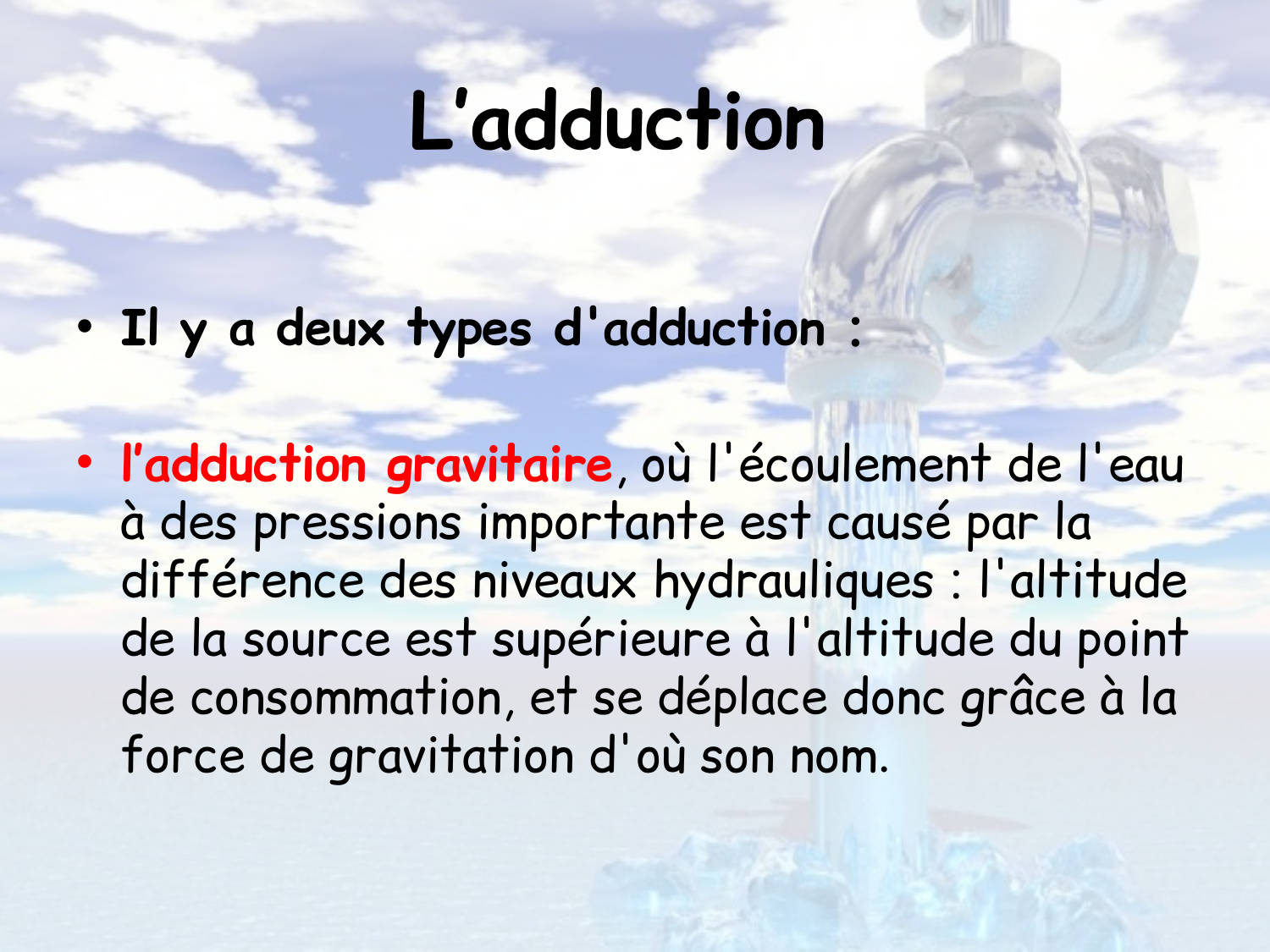

# L’adduction

Il y a deux types d'adduction :

l’adduction gravitaire, où l'écoulement de l'eau à des pressions importante est causé par la différence des niveaux hydrauliques : l'altitude de la source est supérieure à l'altitude du point de consommation, et se déplace donc grâce à la force de gravitation d'où son nom.